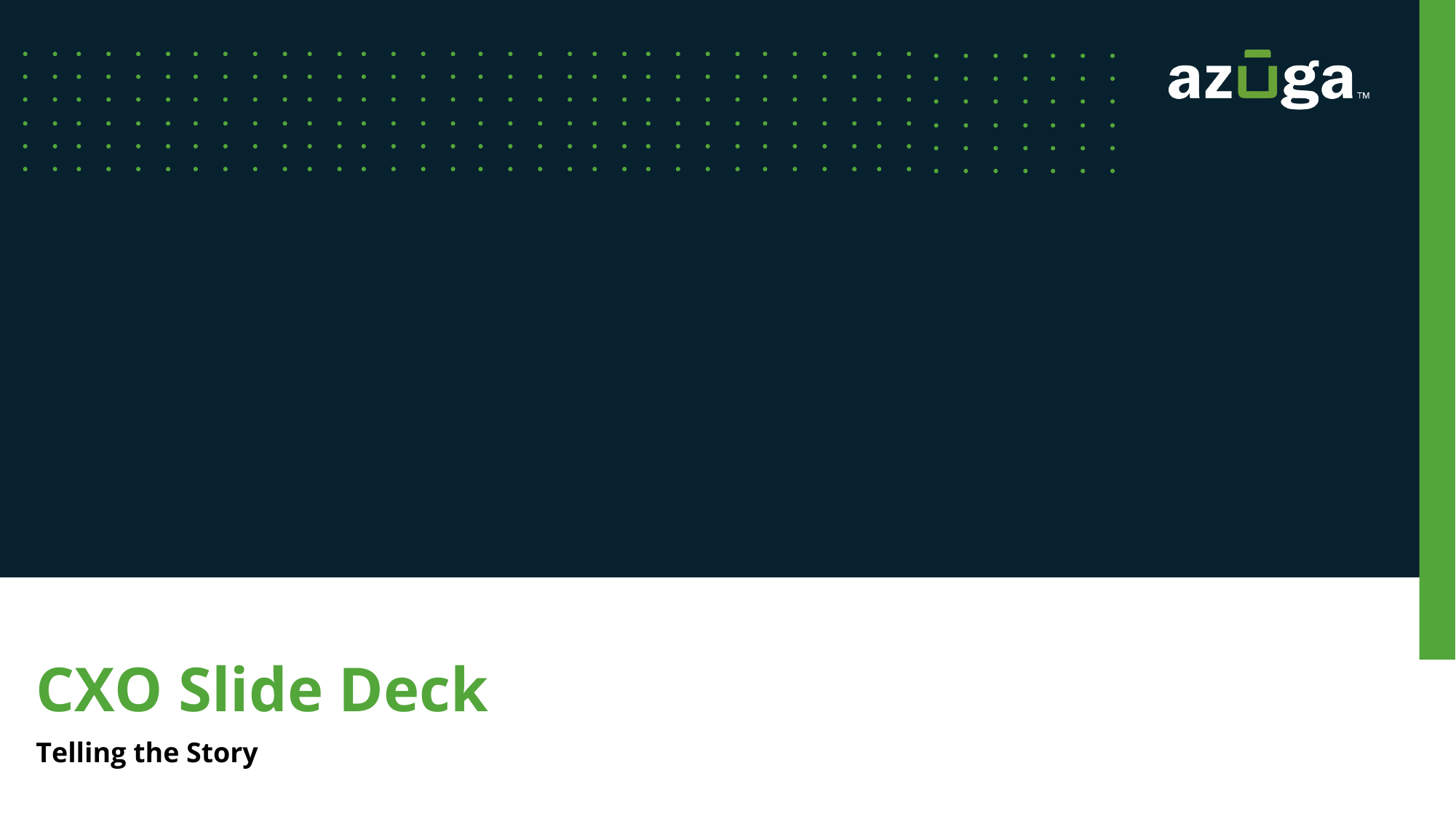

# CXO Slide Deck
Telling the Story